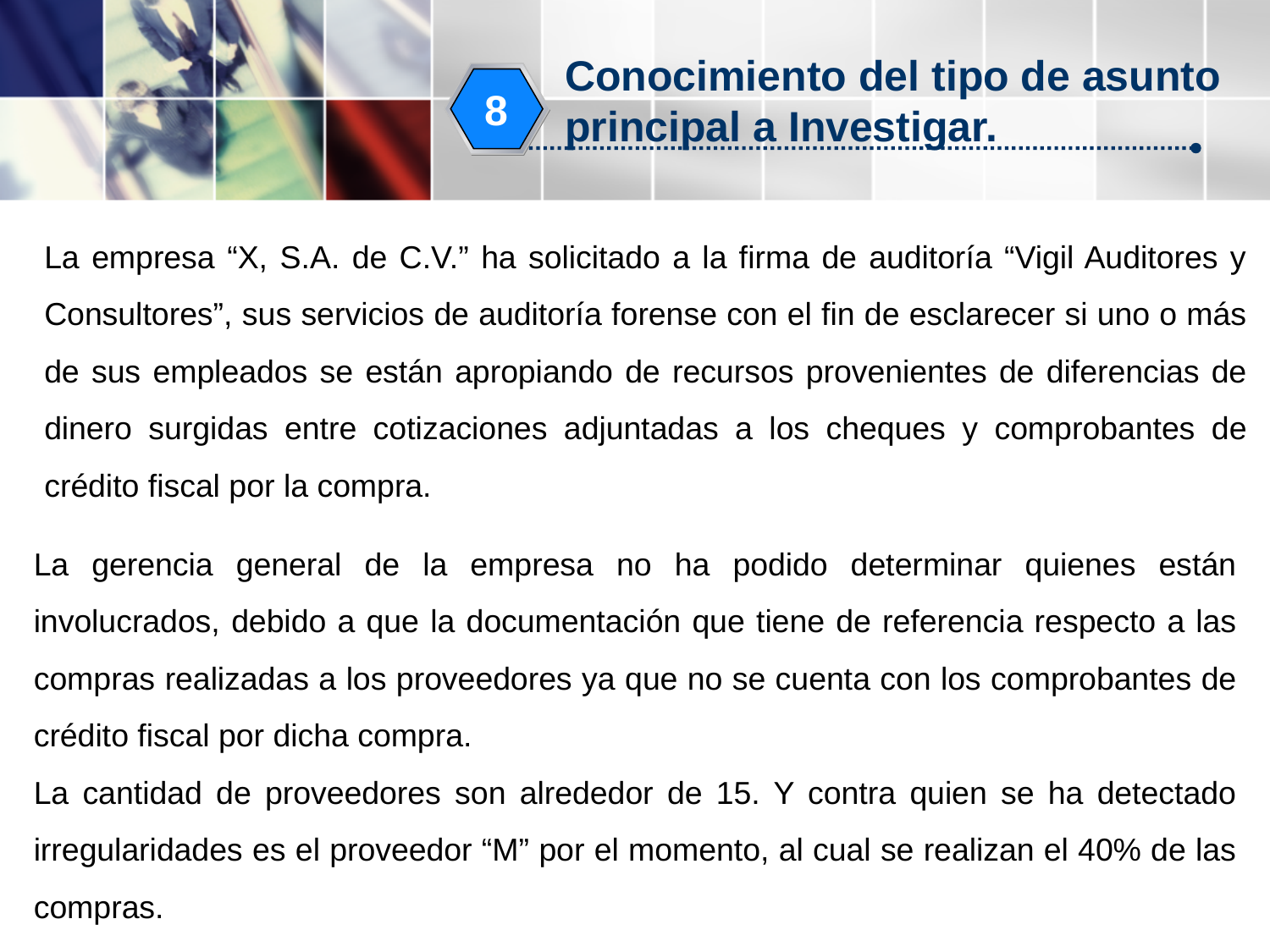

Conocimiento del tipo de asunto
principal a Investigar.

8

La empresa “X, S.A. de C.V.” ha solicitado a la firma de auditoría “Vigil Auditores y Consultores”, sus servicios de auditoría forense con el fin de esclarecer si uno o más de sus empleados se están apropiando de recursos provenientes de diferencias de dinero surgidas entre cotizaciones adjuntadas a los cheques y comprobantes de crédito fiscal por la compra.
La gerencia general de la empresa no ha podido determinar quienes están involucrados, debido a que la documentación que tiene de referencia respecto a las compras realizadas a los proveedores ya que no se cuenta con los comprobantes de crédito fiscal por dicha compra.
La cantidad de proveedores son alrededor de 15. Y contra quien se ha detectado irregularidades es el proveedor “M” por el momento, al cual se realizan el 40% de las compras.